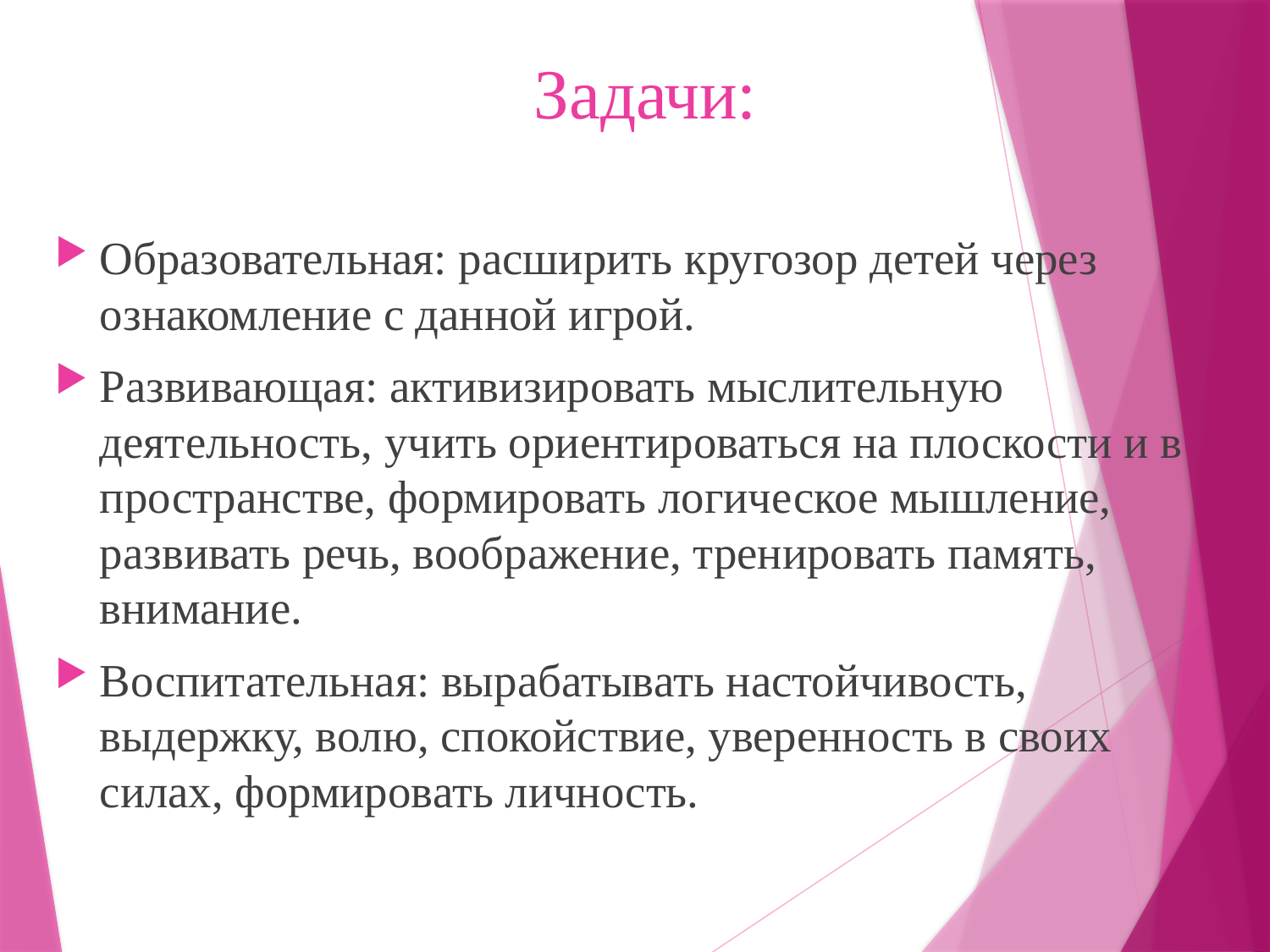

# Задачи:
Образовательная: расширить кругозор детей через ознакомление с данной игрой.
Развивающая: активизировать мыслительную деятельность, учить ориентироваться на плоскости и в пространстве, формировать логическое мышление, развивать речь, воображение, тренировать память, внимание.
Воспитательная: вырабатывать настойчивость, выдержку, волю, спокойствие, уверенность в своих силах, формировать личность.